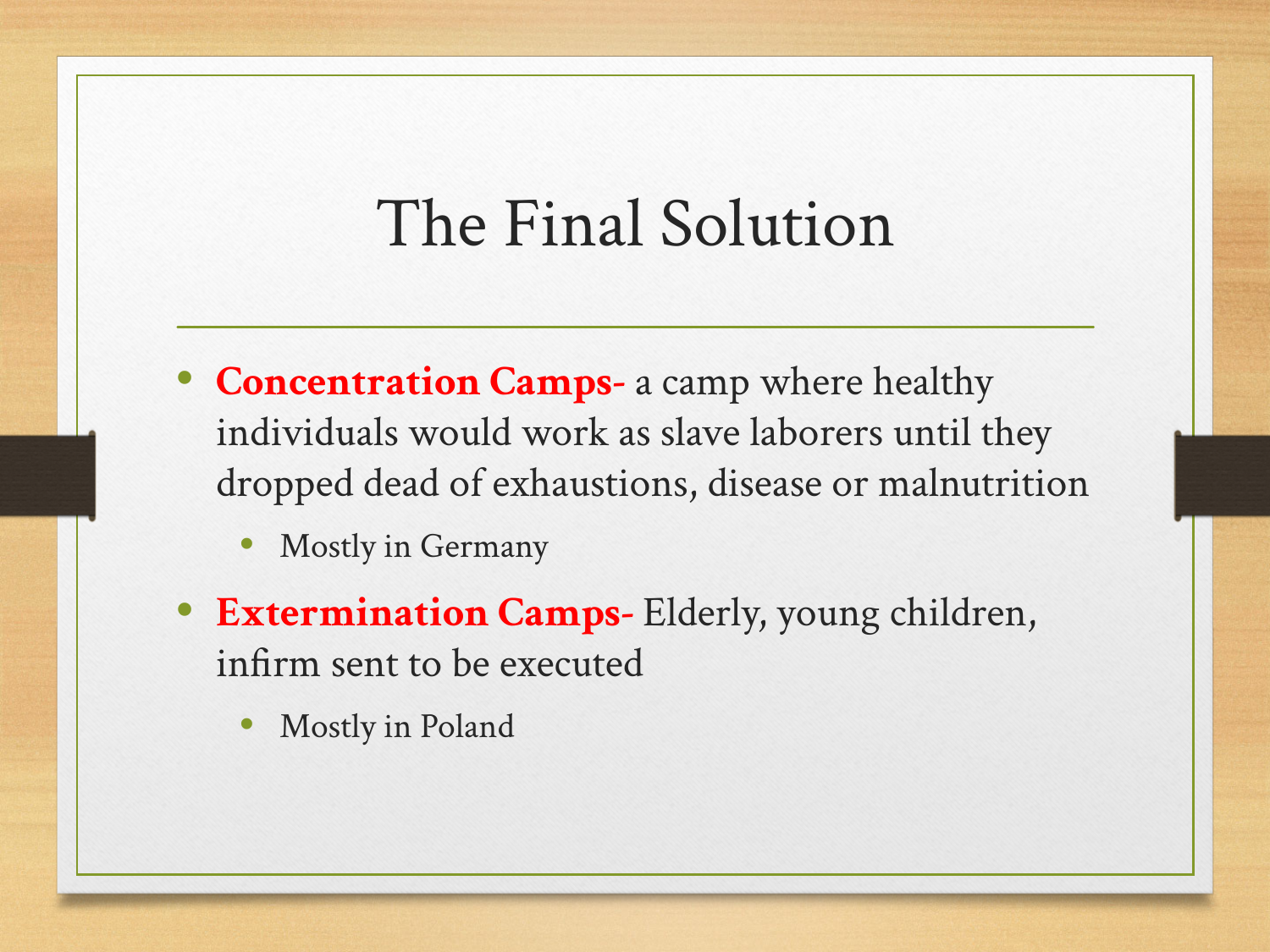

# The Final Solution
Concentration Camps- a camp where healthy individuals would work as slave laborers until they dropped dead of exhaustions, disease or malnutrition
Mostly in Germany
Extermination Camps- Elderly, young children, infirm sent to be executed
Mostly in Poland